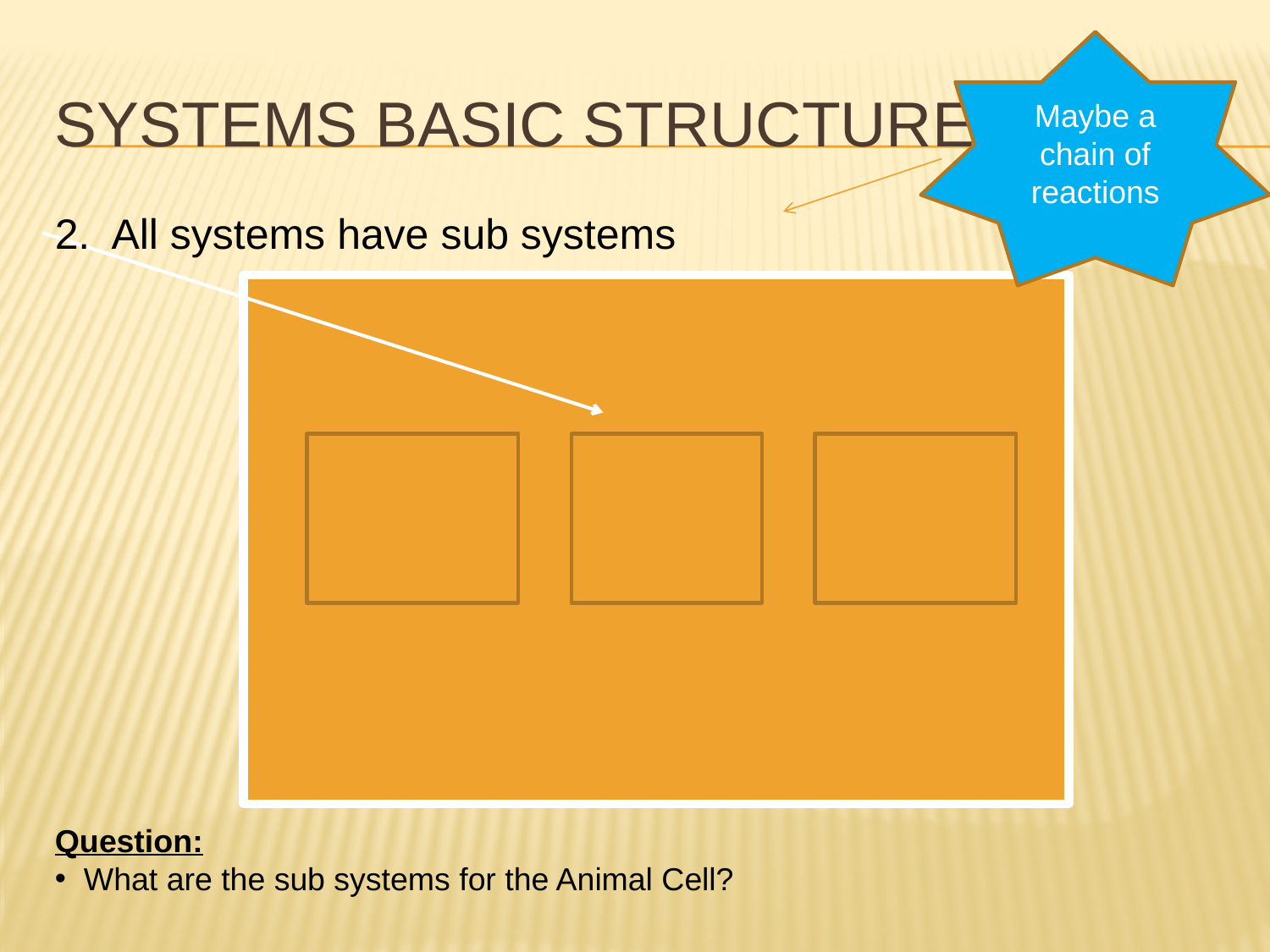

Maybe a chain of reactions
# Systems Basic Structures
2.  All systems have sub systems

Question:
  What are the sub systems for the Animal Cell?